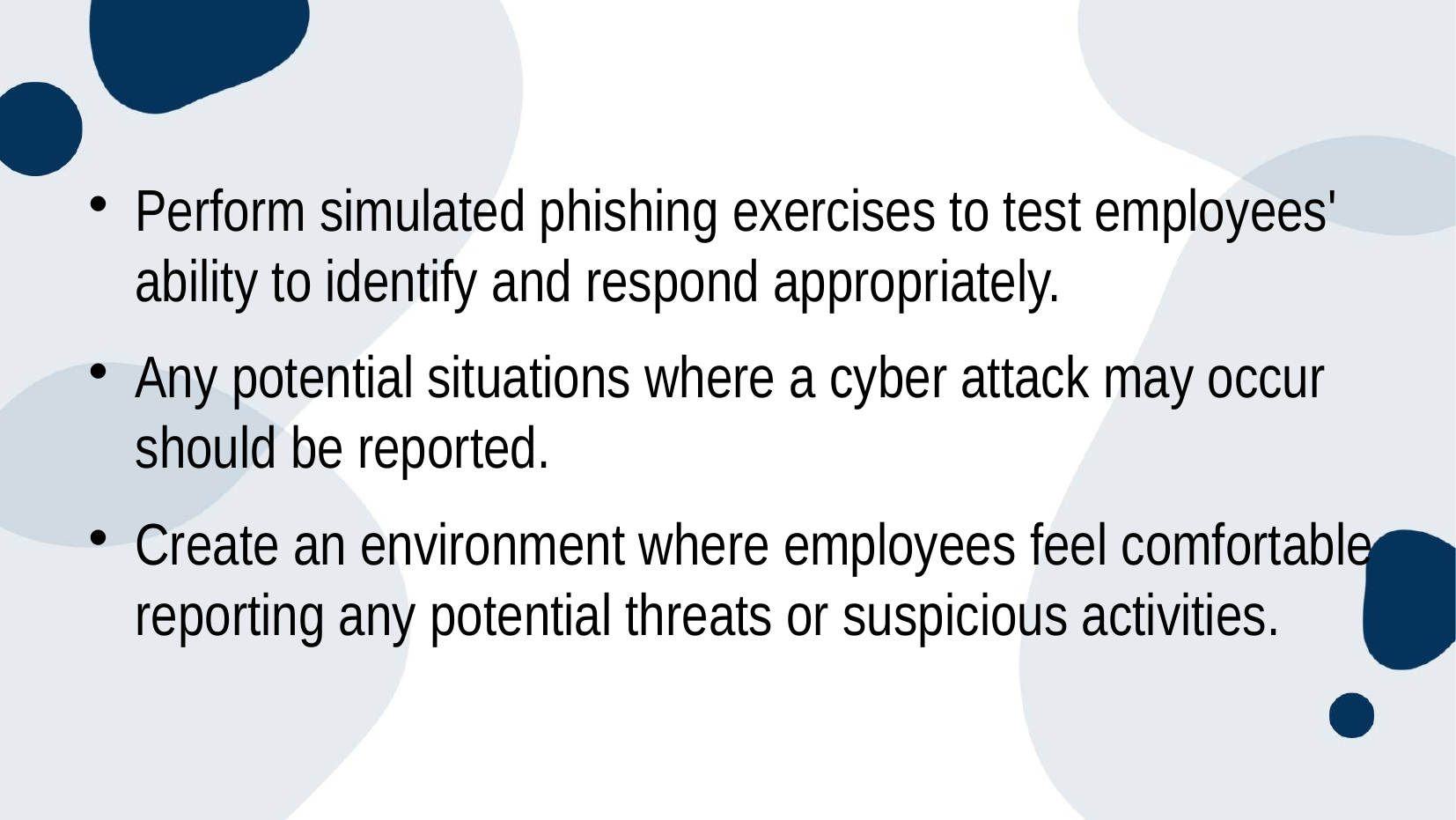

#
Perform simulated phishing exercises to test employees' ability to identify and respond appropriately.
Any potential situations where a cyber attack may occur should be reported.
Create an environment where employees feel comfortable reporting any potential threats or suspicious activities.